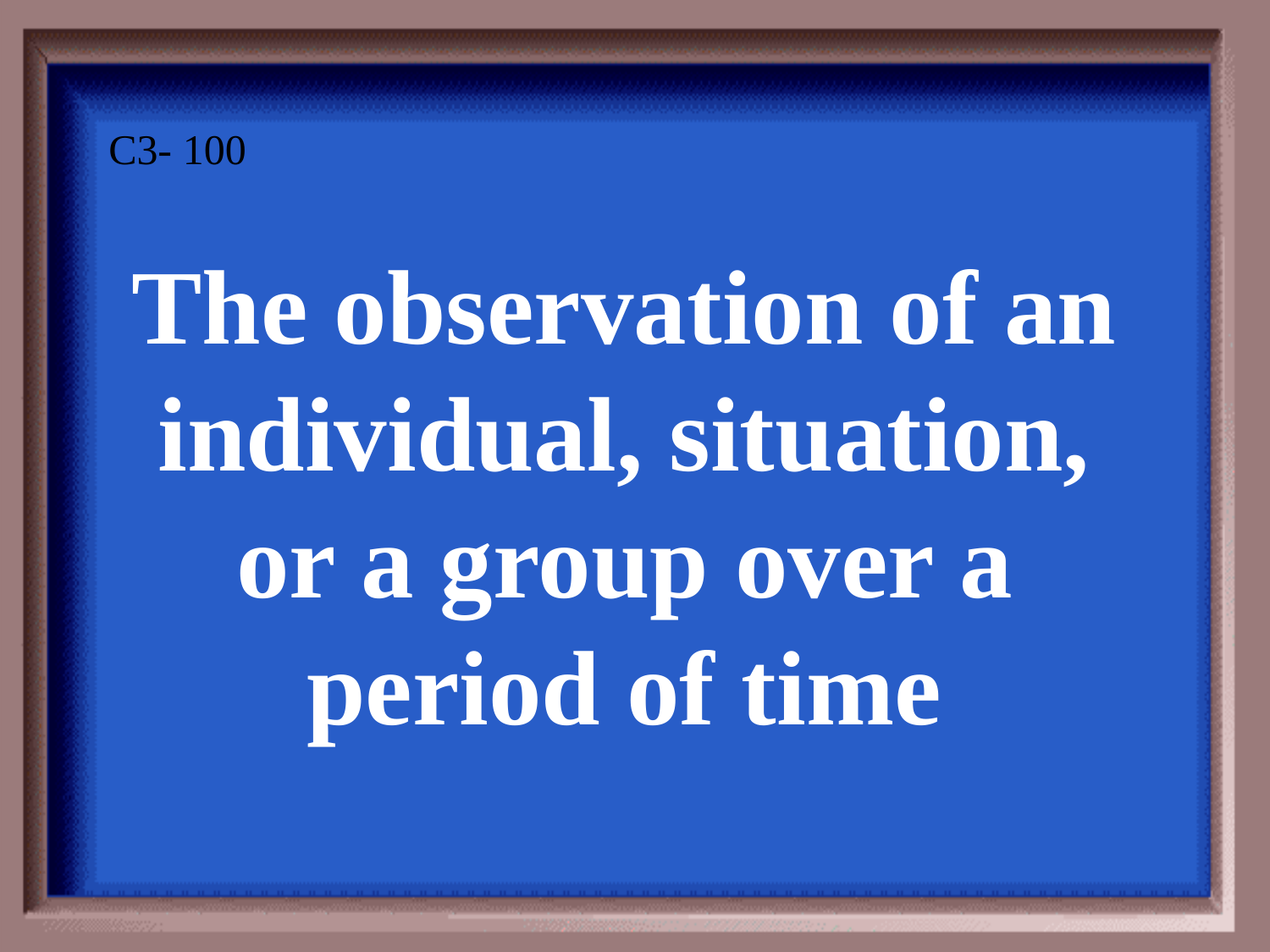

C3- 100
The observation of an individual, situation, or a group over a period of time